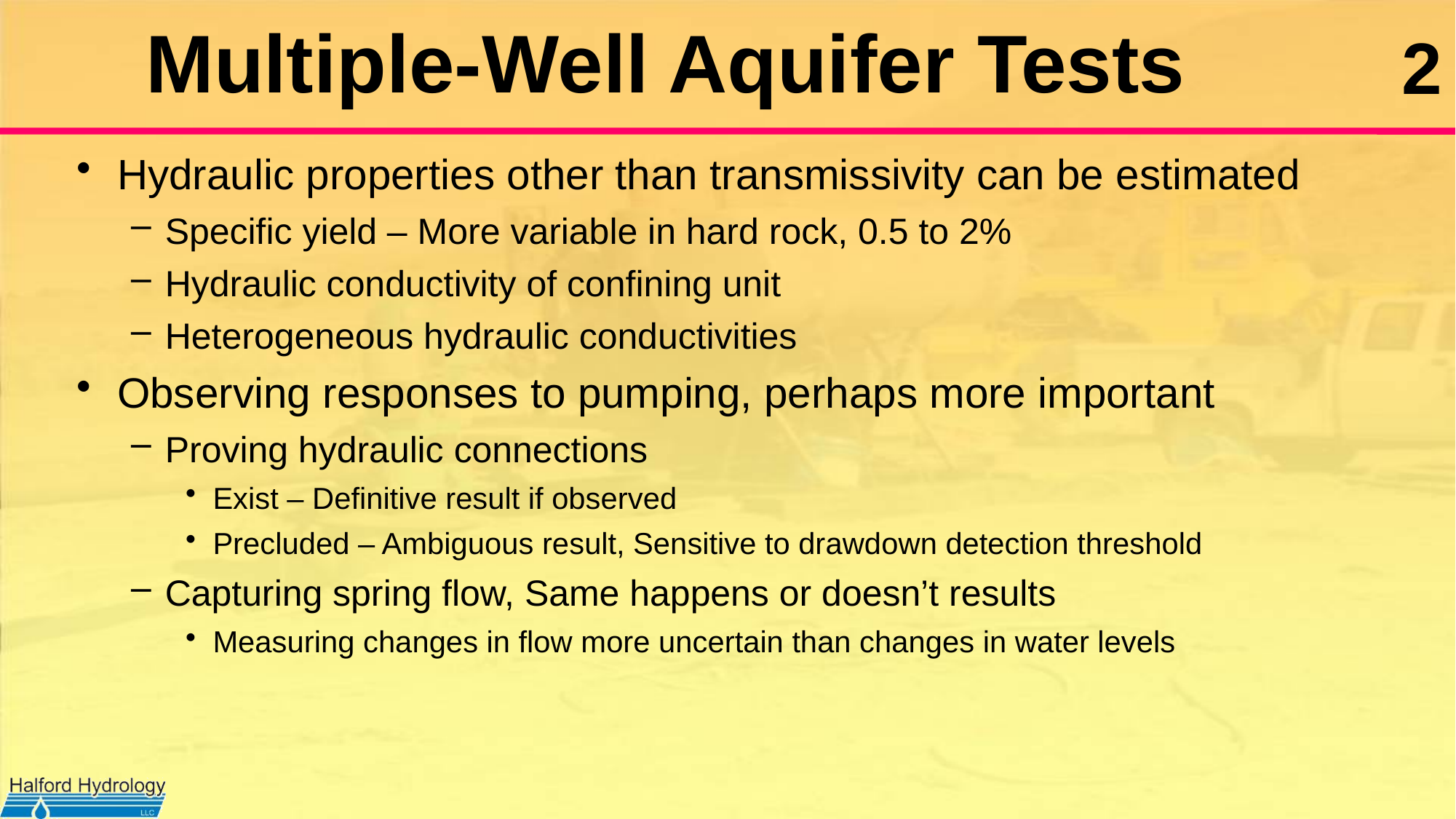

# Multiple-Well Aquifer Tests
Hydraulic properties other than transmissivity can be estimated
Specific yield – More variable in hard rock, 0.5 to 2%
Hydraulic conductivity of confining unit
Heterogeneous hydraulic conductivities
Observing responses to pumping, perhaps more important
Proving hydraulic connections
Exist – Definitive result if observed
Precluded – Ambiguous result, Sensitive to drawdown detection threshold
Capturing spring flow, Same happens or doesn’t results
Measuring changes in flow more uncertain than changes in water levels